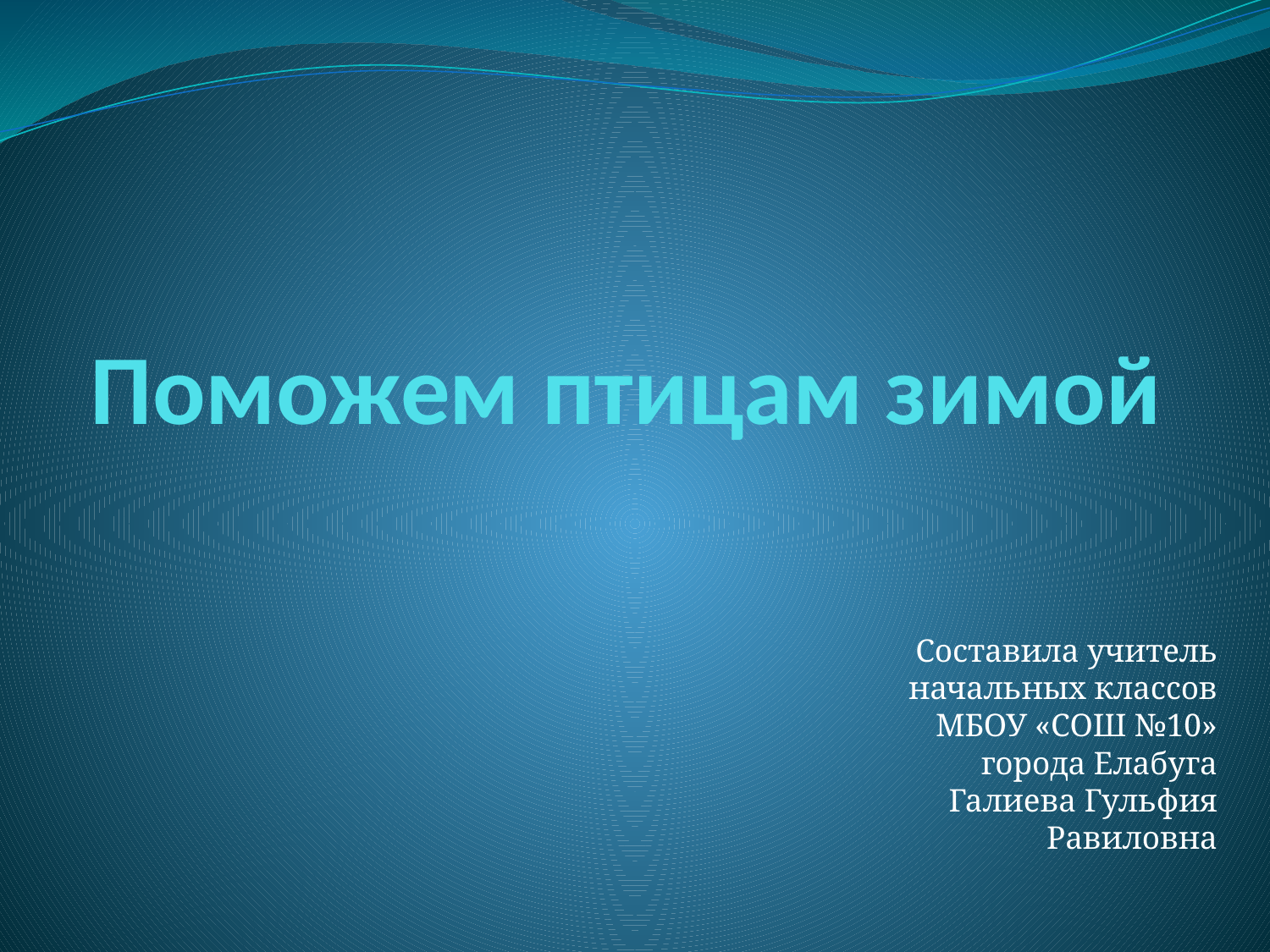

# Поможем птицам зимой
Составила учитель начальных классов МБОУ «СОШ №10» города Елабуга Галиева Гульфия Равиловна